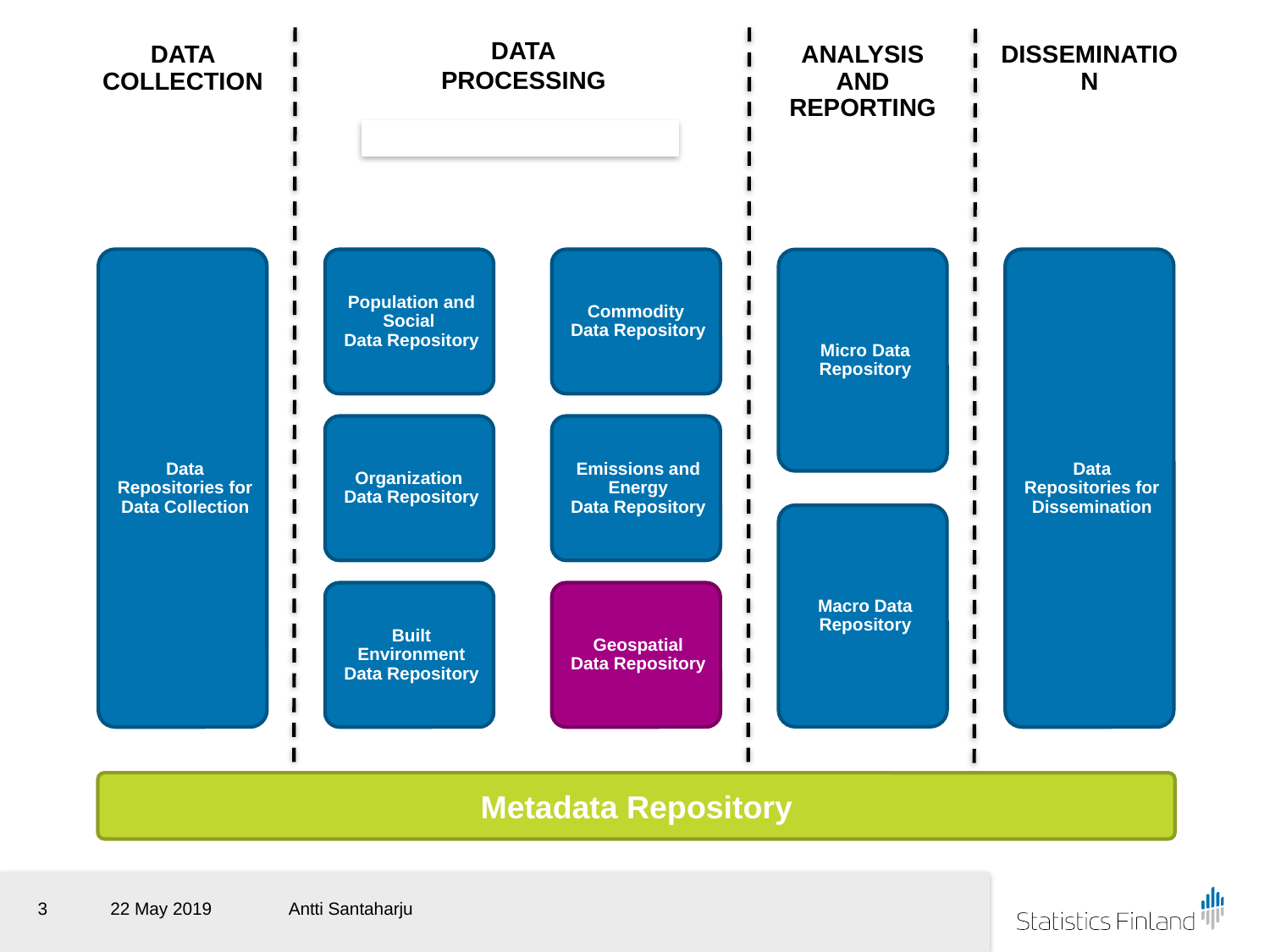

DATA COLLECTION
Data Repositories for Data Collection

Population and Social
Data Repository
Organization
Data Repository
Built Environment Data Repository

Commodity
Data Repository
Emissions and Energy
Data Repository
Geospatial
Data Repository
ANALYSIS
AND REPORTING
Micro Data Repository
Macro Data Repository
DISSEMINATION
Data Repositories for Dissemination
DATA
PROCESSING

Metadata Repository
3
22 May 2019
Antti Santaharju